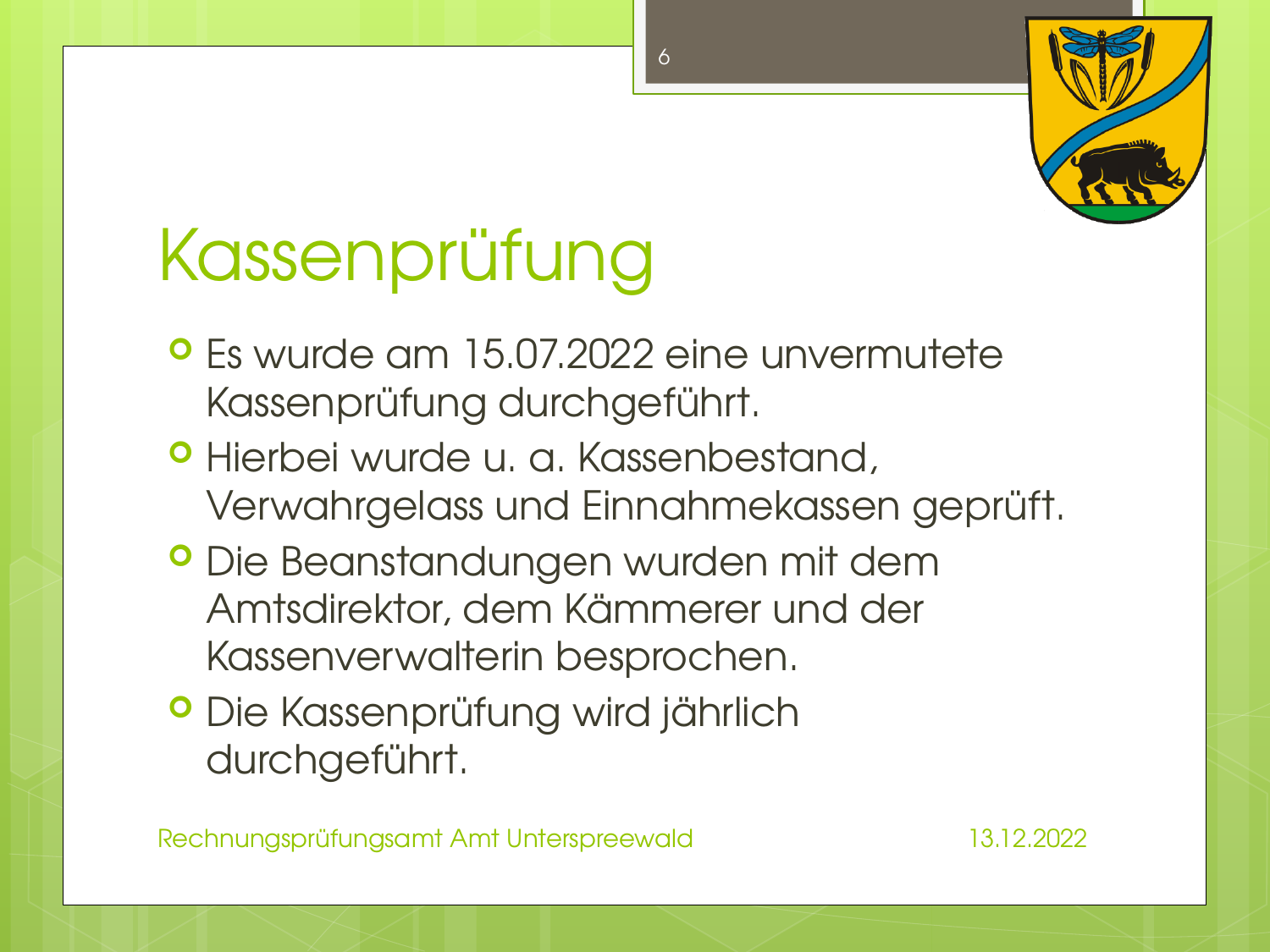

6
# Kassenprüfung
Es wurde am 15.07.2022 eine unvermutete Kassenprüfung durchgeführt.
Hierbei wurde u. a. Kassenbestand, Verwahrgelass und Einnahmekassen geprüft.
Die Beanstandungen wurden mit dem Amtsdirektor, dem Kämmerer und der Kassenverwalterin besprochen.
Die Kassenprüfung wird jährlich durchgeführt.
Rechnungsprüfungsamt Amt Unterspreewald 	   	       13.12.2022